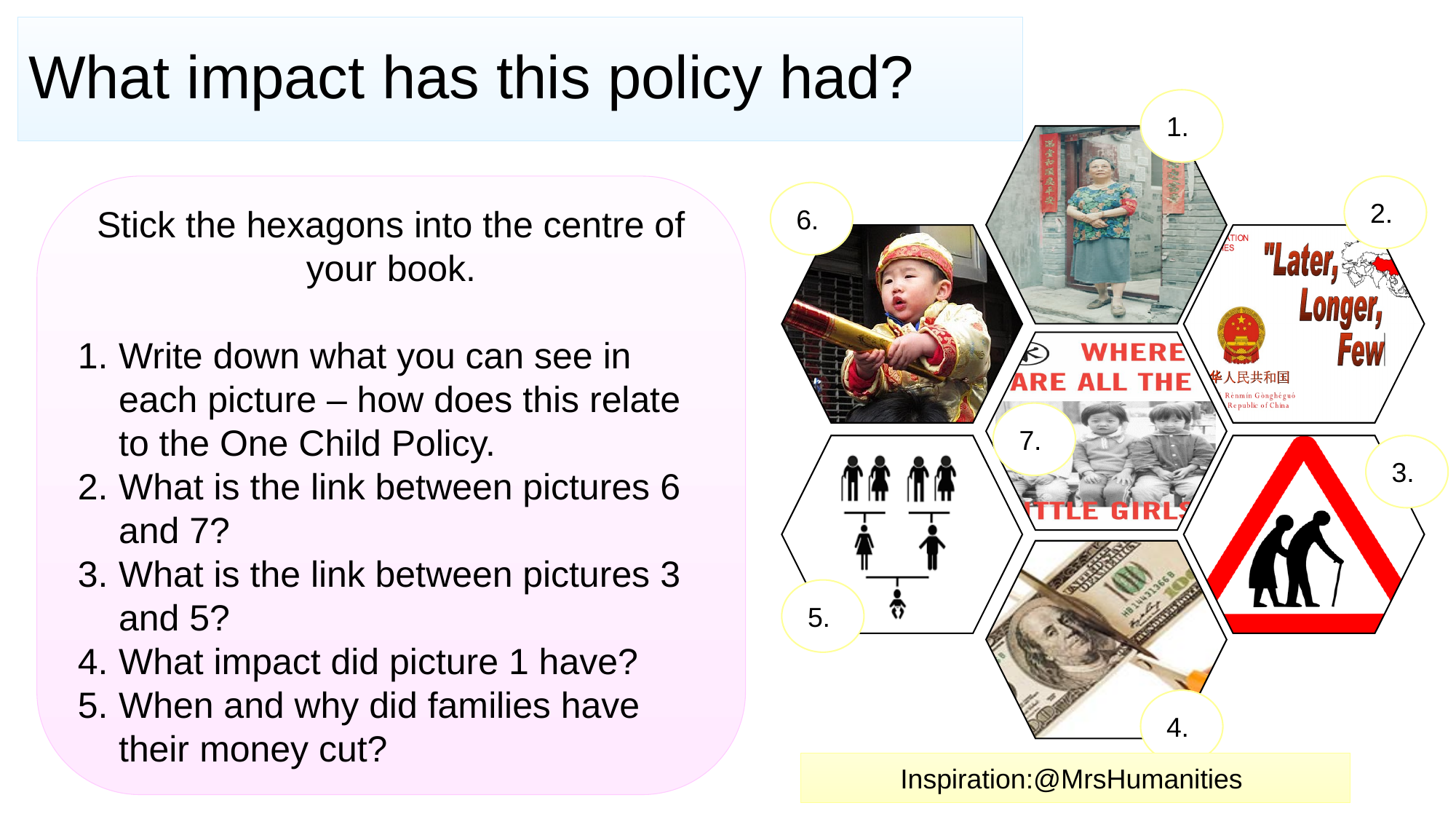

# What impact has this policy had?
1.

Stick the hexagons into the centre of your book.

Write down what you can see in each picture – how does this relate to the One Child Policy.
What is the link between pictures 6 and 7?
What is the link between pictures 3 and 5?
What impact did picture 1 have?
When and why did families have their money cut?
2.
6.

7.

3.

5.
4.
Inspiration:@MrsHumanities